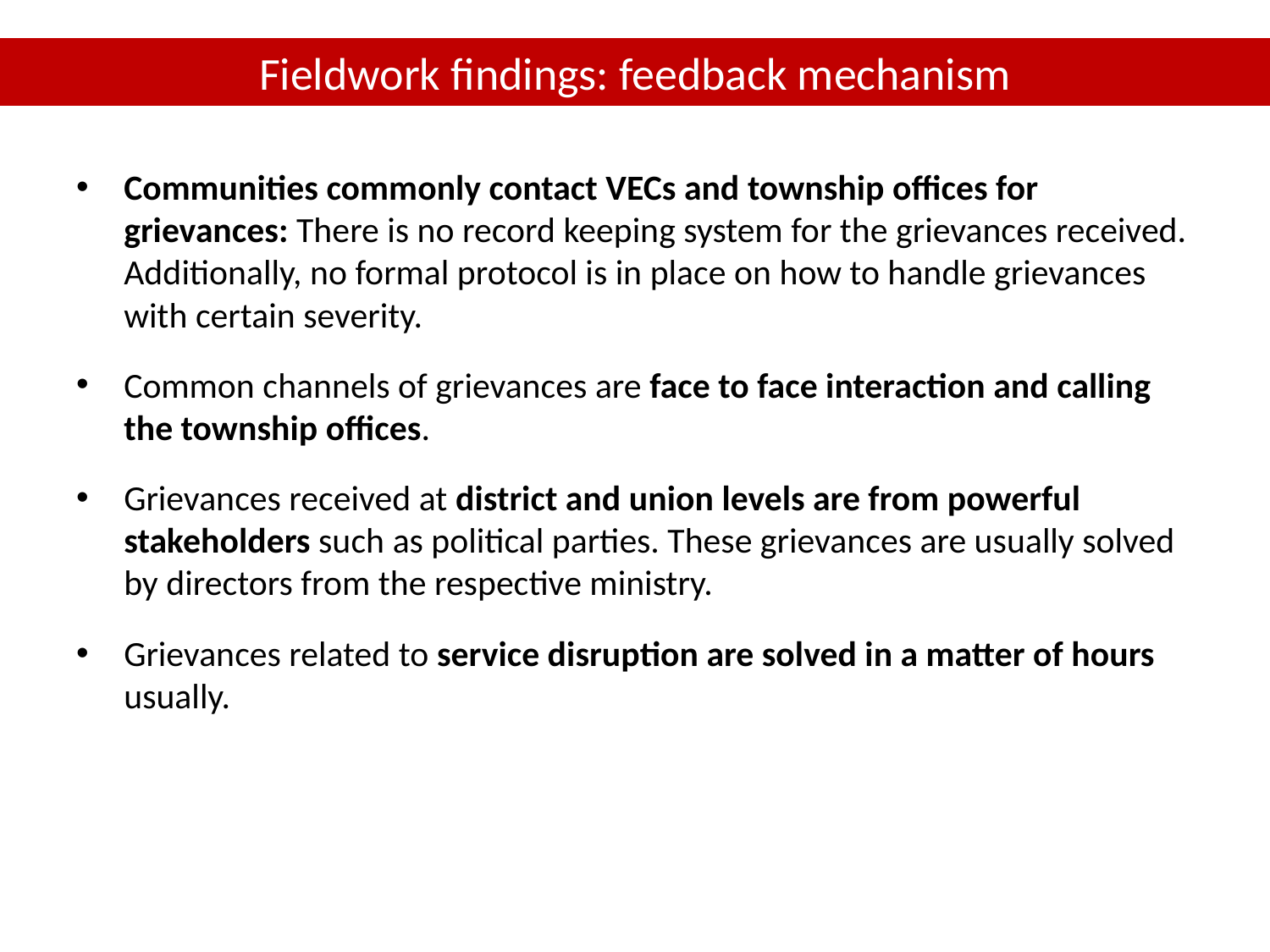

# Fieldwork findings: feedback mechanism
Communities commonly contact VECs and township offices for grievances: There is no record keeping system for the grievances received. Additionally, no formal protocol is in place on how to handle grievances with certain severity.
Common channels of grievances are face to face interaction and calling the township offices.
Grievances received at district and union levels are from powerful stakeholders such as political parties. These grievances are usually solved by directors from the respective ministry.
Grievances related to service disruption are solved in a matter of hours usually.